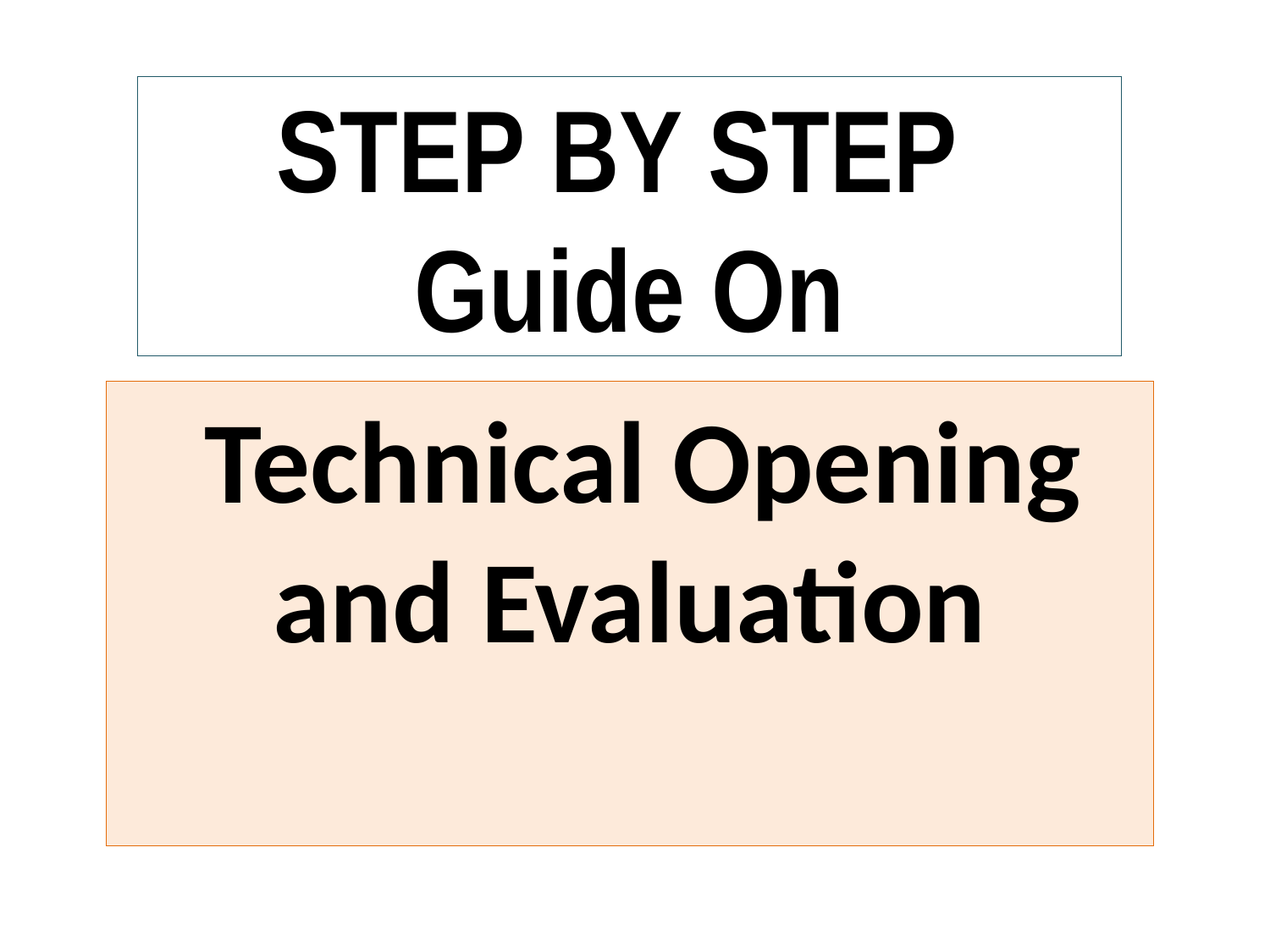

STEP BY STEP
Guide On
 Technical Opening and Evaluation